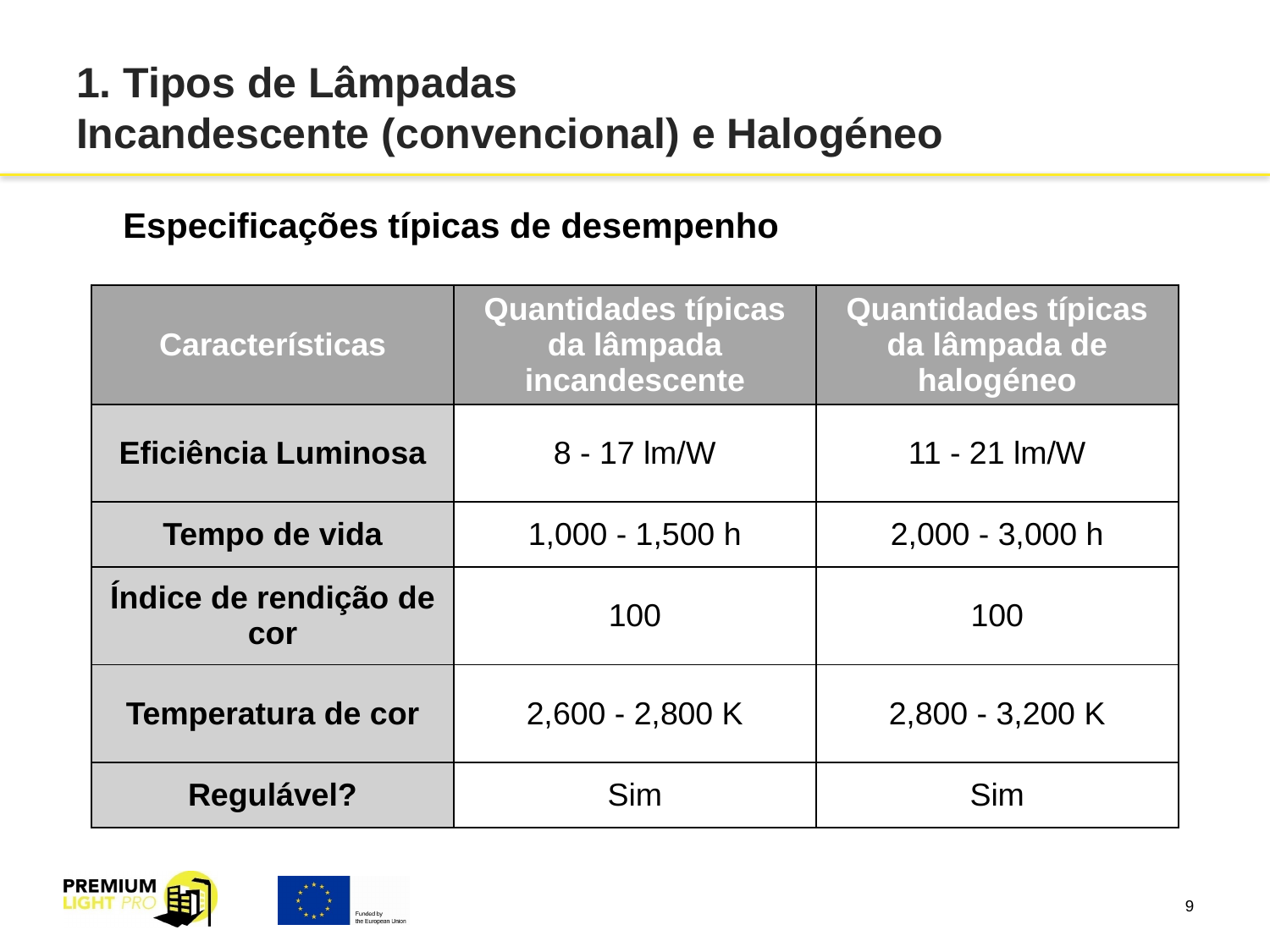

# 1. Tipos de Lâmpadas Incandescente (convencional) e Halogéneo
Especificações típicas de desempenho
| Características | Quantidades típicas da lâmpada incandescente | Quantidades típicas da lâmpada de halogéneo |
| --- | --- | --- |
| Eficiência Luminosa | 8 - 17 lm/W | 11 - 21 lm/W |
| Tempo de vida | 1,000 - 1,500 h | 2,000 - 3,000 h |
| Índice de rendição de cor | 100 | 100 |
| Temperatura de cor | 2,600 - 2,800 K | 2,800 - 3,200 K |
| Regulável? | Sim | Sim |